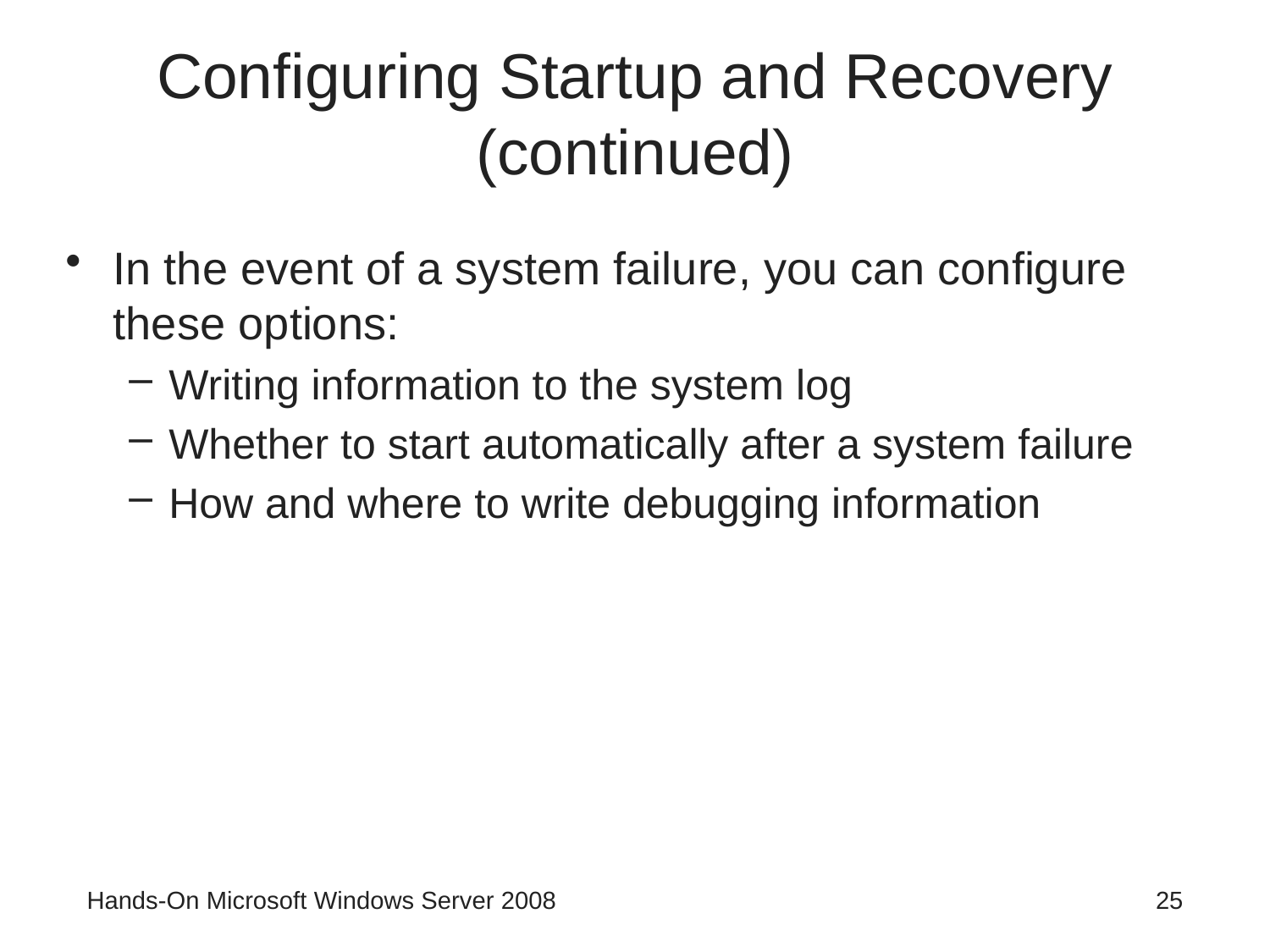

# Configuring Startup and Recovery (continued)
In the event of a system failure, you can configure these options:
Writing information to the system log
Whether to start automatically after a system failure
How and where to write debugging information
Hands-On Microsoft Windows Server 2008
25